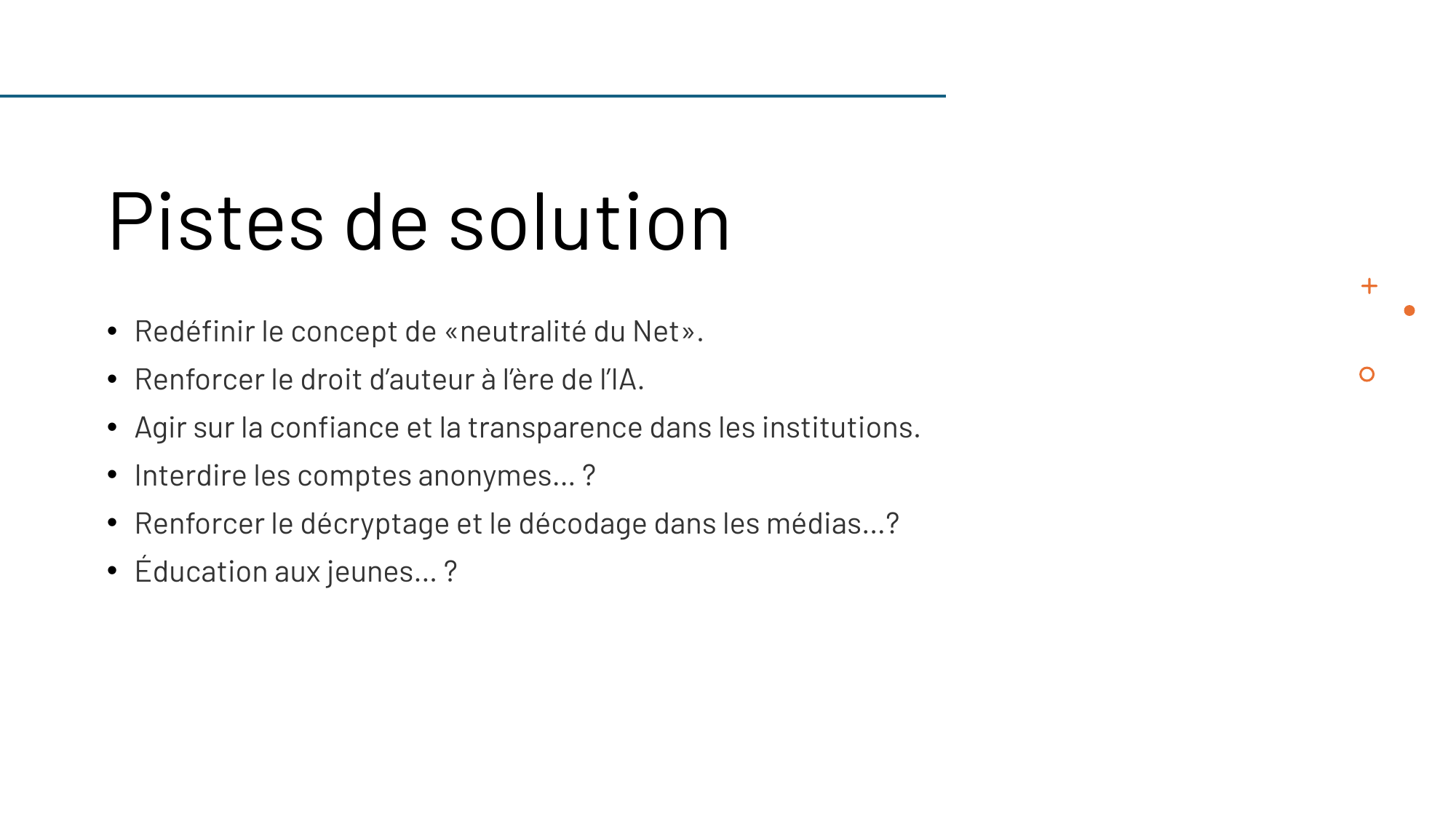

# Pistes de solution

Redéfinir le concept de «neutralité du Net».
Renforcer le droit d’auteur à l’ère de l’IA.
Agir sur la confiance et la transparence dans les institutions.
Interdire les comptes anonymes… ?
Renforcer le décryptage et le décodage dans les médias…?
Éducation aux jeunes… ?